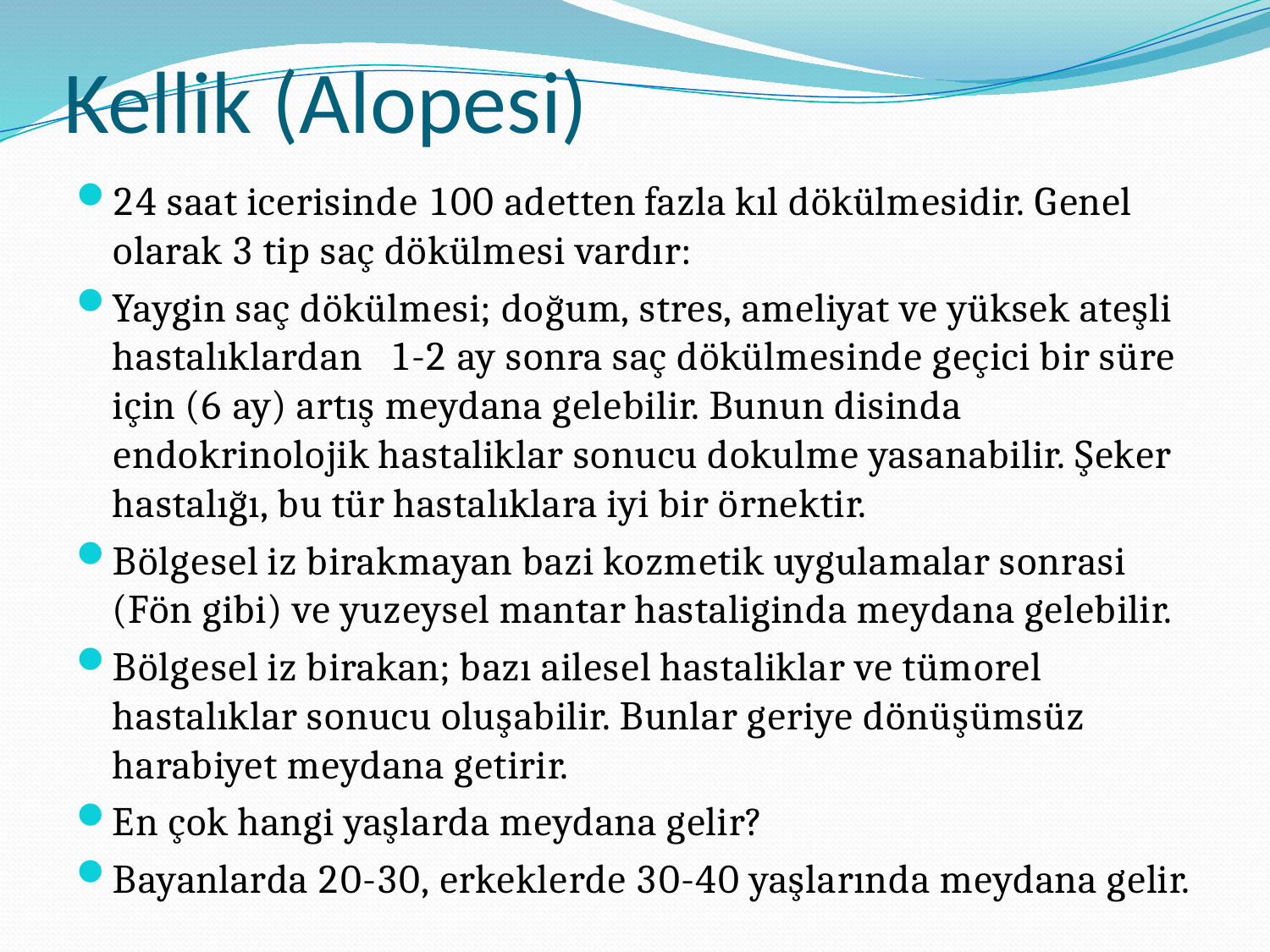

# Kellik (Alopesi)
24 saat icerisinde 100 adetten fazla kıl dökülmesidir. Genel olarak 3 tip saç dökülmesi vardır:
Yaygin saç dökülmesi; doğum, stres, ameliyat ve yüksek ateşli hastalıklardan   1-2 ay sonra saç dökülmesinde geçici bir süre için (6 ay) artış meydana gelebilir. Bunun disinda endokrinolojik hastaliklar sonucu dokulme yasanabilir. Şeker hastalığı, bu tür hastalıklara iyi bir örnektir.
Bölgesel iz birakmayan bazi kozmetik uygulamalar sonrasi (Fön gibi) ve yuzeysel mantar hastaliginda meydana gelebilir.
Bölgesel iz birakan; bazı ailesel hastaliklar ve tümorel hastalıklar sonucu oluşabilir. Bunlar geriye dönüşümsüz harabiyet meydana getirir.
En çok hangi yaşlarda meydana gelir?
Bayanlarda 20-30, erkeklerde 30-40 yaşlarında meydana gelir.